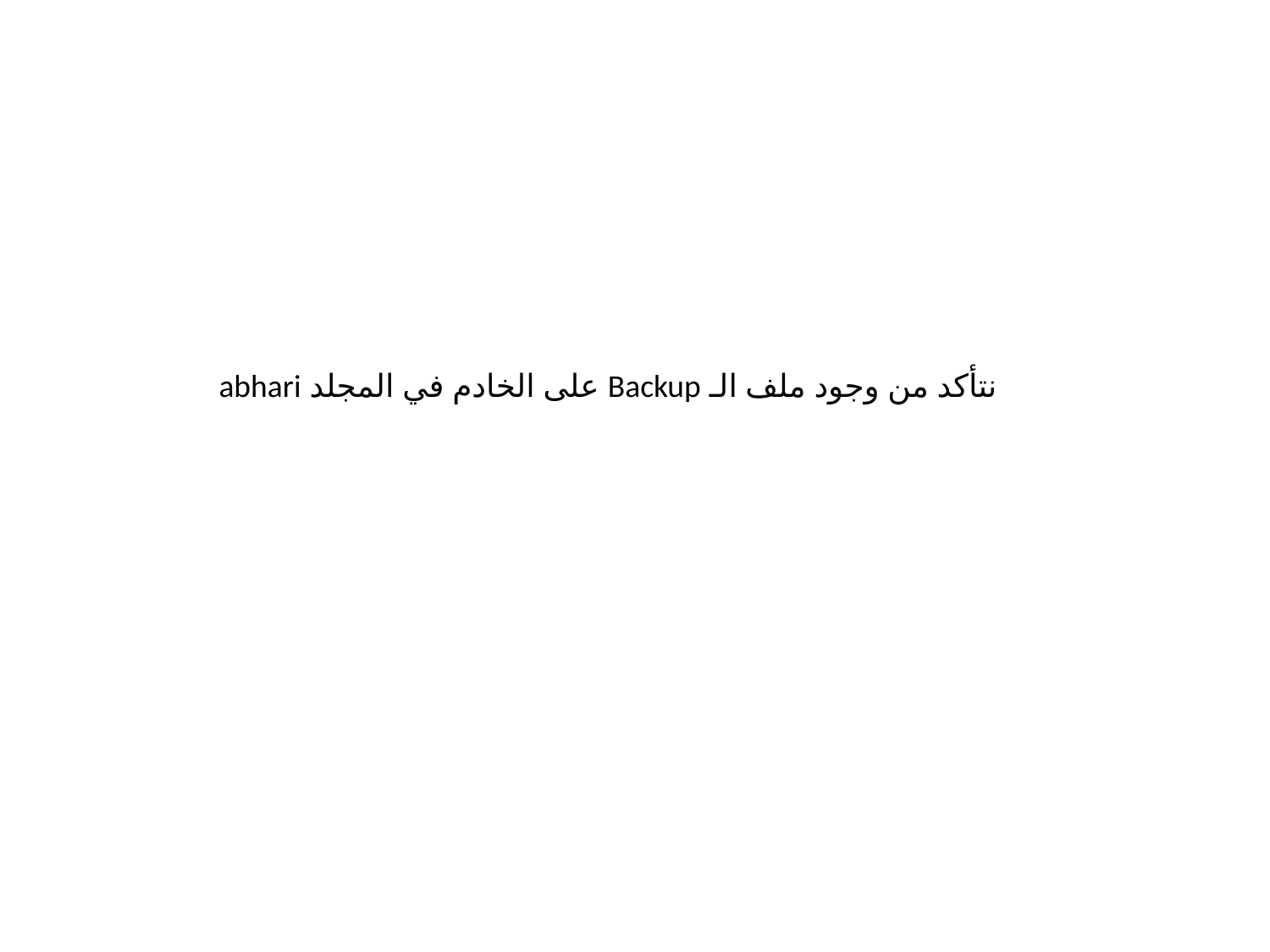

نتأكد من وجود ملف الـ Backup على الخادم في المجلد abhari